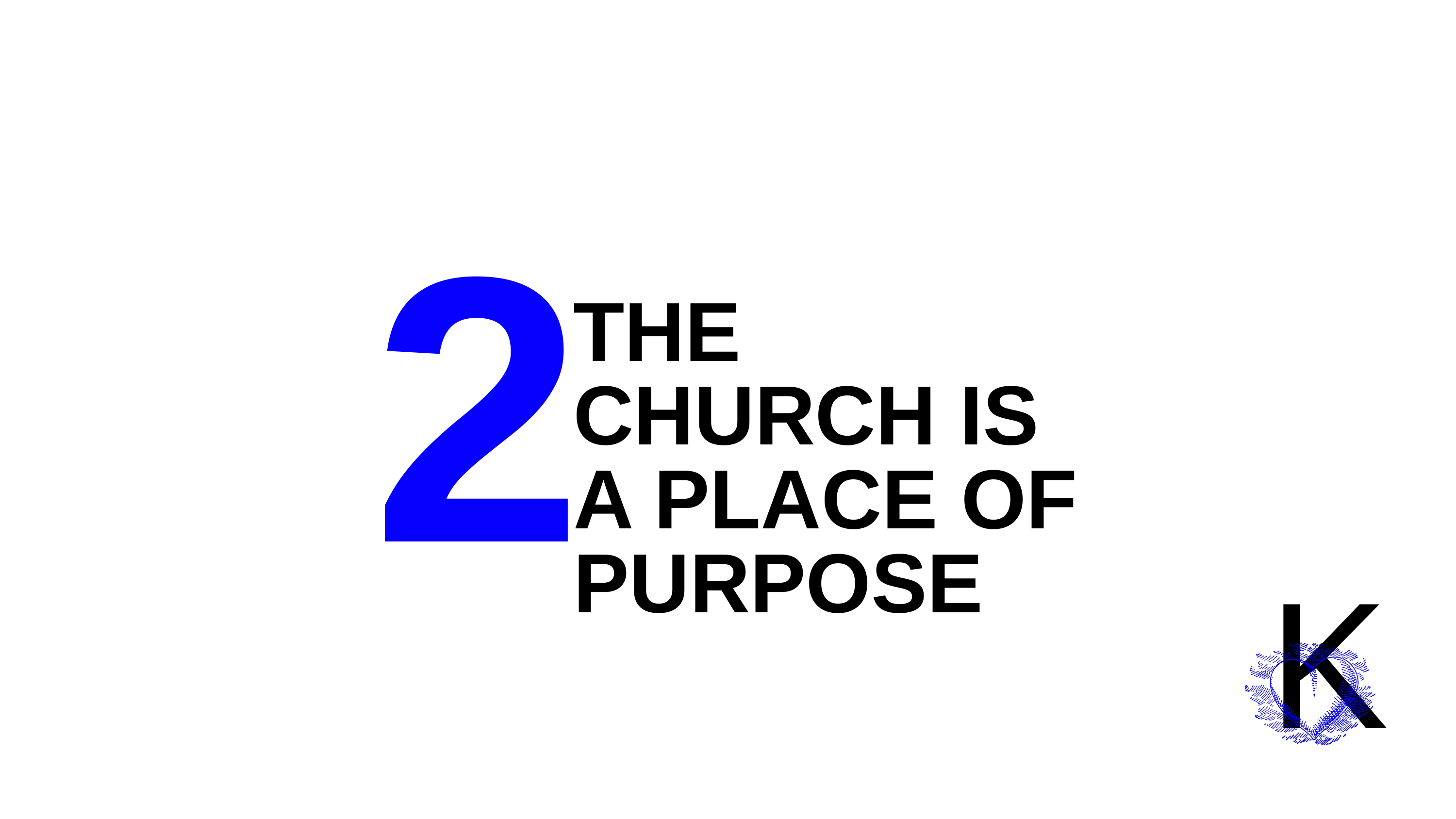

2
THE CHURCH IS A PLACE OF PURPOSE
K